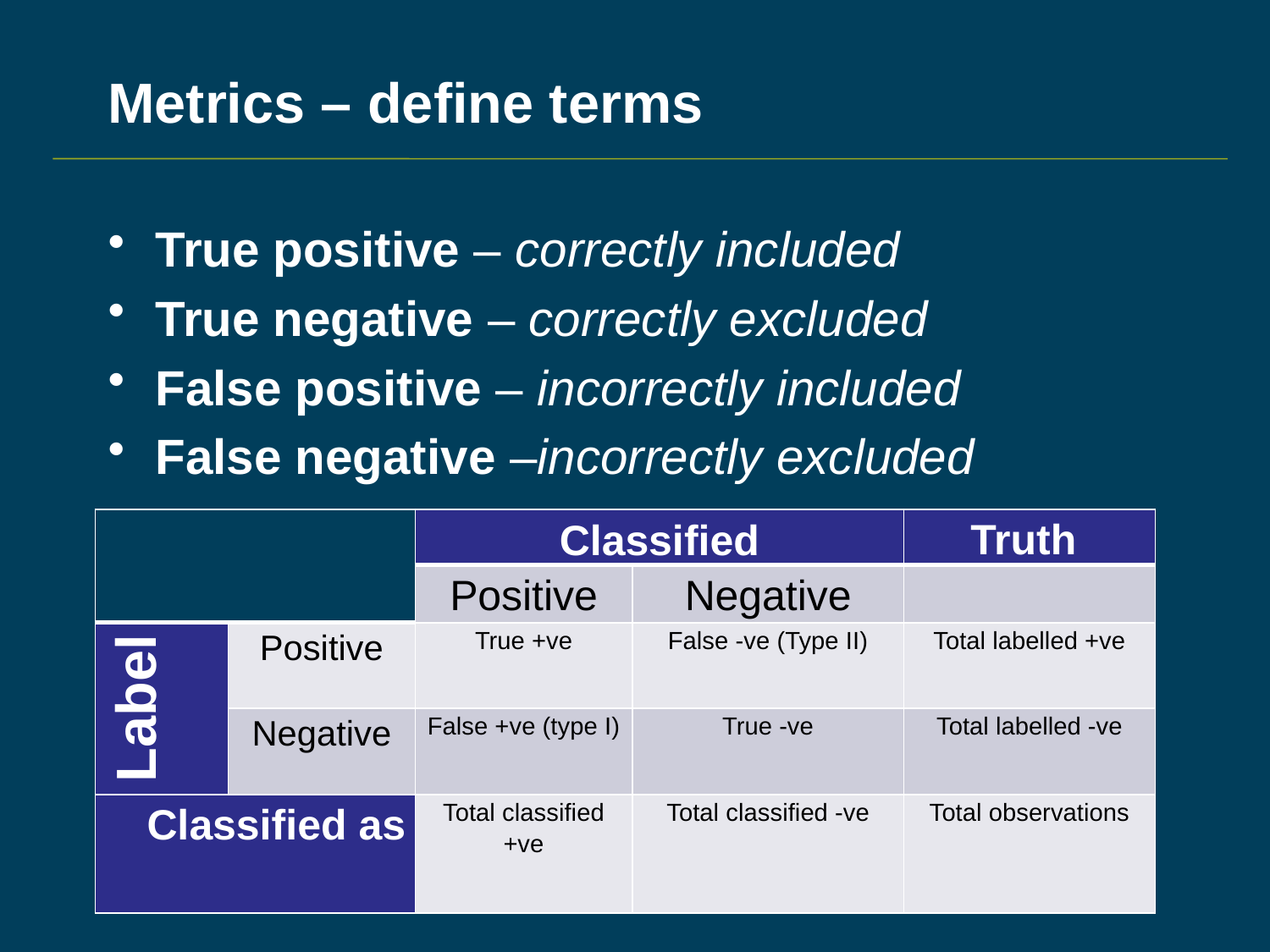

# Metrics – define terms
True positive – correctly included
True negative – correctly excluded
False positive – incorrectly included
False negative –incorrectly excluded

|  |  | Classified |  | Truth |
| --- | --- | --- | --- | --- |
|  |  | Positive | Negative |  |
| Label | Positive | True +ve | False -ve (Type II) | Total labelled +ve |
|  | Negative | False +ve (type I) | True -ve | Total labelled -ve |
| Classified as |  | Total classified +ve | Total classified -ve | Total observations |